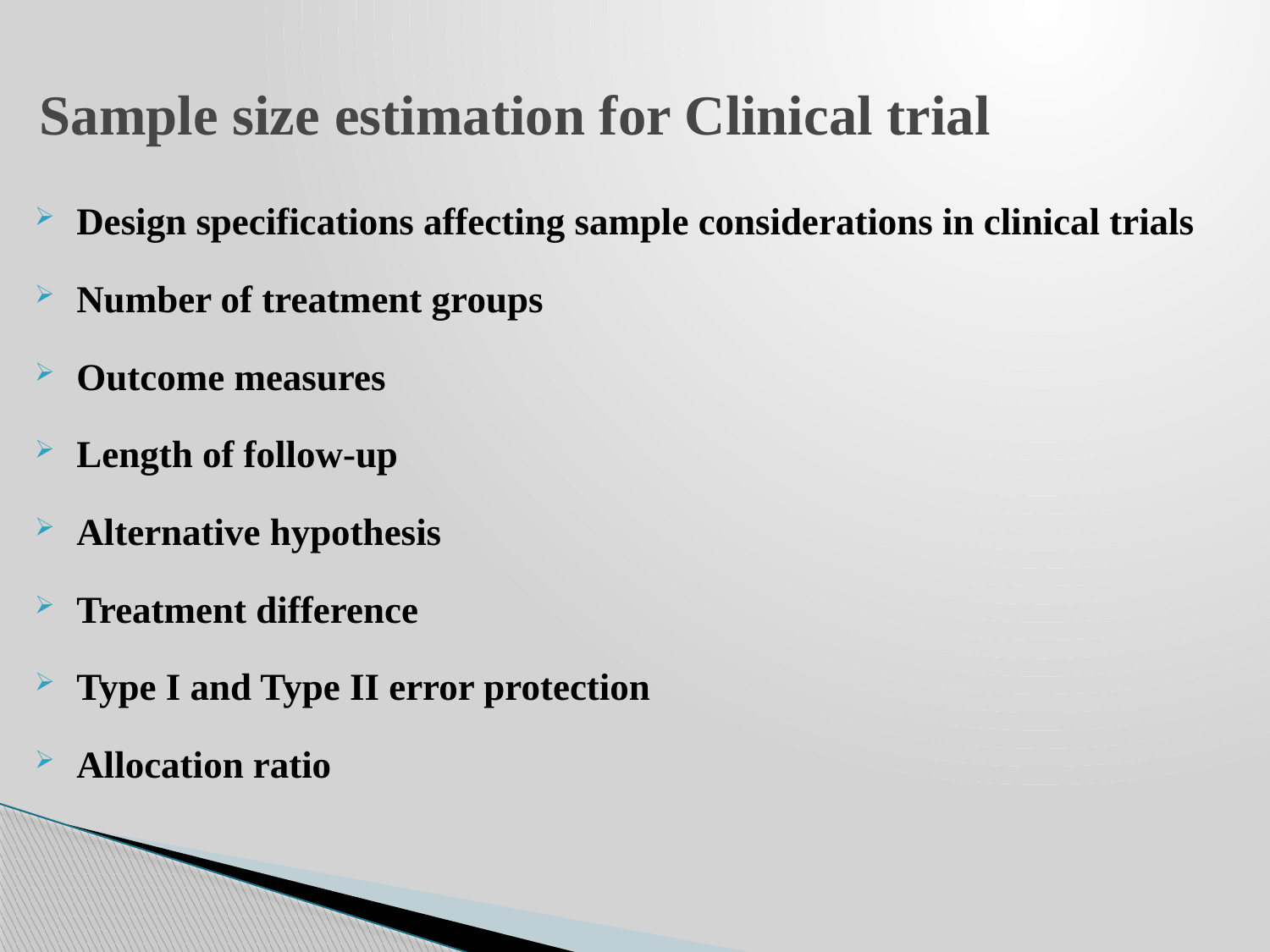

# Sample size estimation for Clinical trial
Design specifications affecting sample considerations in clinical trials
Number of treatment groups
Outcome measures
Length of follow-up
Alternative hypothesis
Treatment difference
Type I and Type II error protection
Allocation ratio